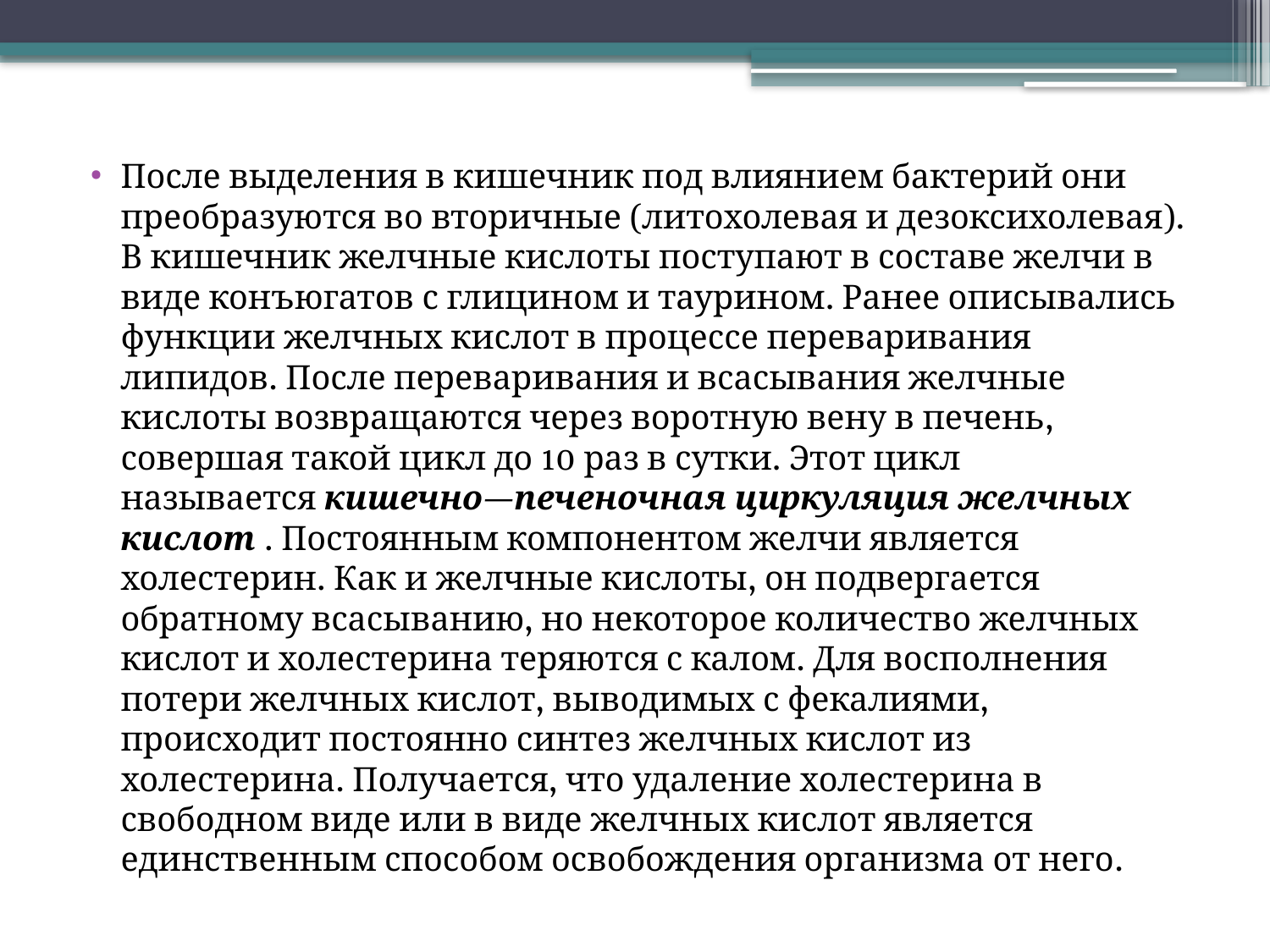

После выделения в кишечник под влиянием бактерий они преобразуются во вторичные (литохолевая и дезоксихолевая). В кишечник желчные кислоты поступают в составе желчи в виде конъюгатов с глицином и таурином. Ранее описывались функции желчных кислот в процессе переваривания липидов. После переваривания и всасывания желчные кислоты возвращаются через воротную вену в печень, совершая такой цикл до 10 раз в сутки. Этот цикл называется кишечно—печеночная циркуляция желчных кислот . Постоянным компонентом желчи является холестерин. Как и желчные кислоты, он подвергается обратному всасыванию, но некоторое количество желчных кислот и холестерина теряются с калом. Для восполнения потери желчных кислот, выводимых с фекалиями, происходит постоянно синтез желчных кислот из холестерина. Получается, что удаление холестерина в свободном виде или в виде желчных кислот является единственным способом освобождения организма от него.